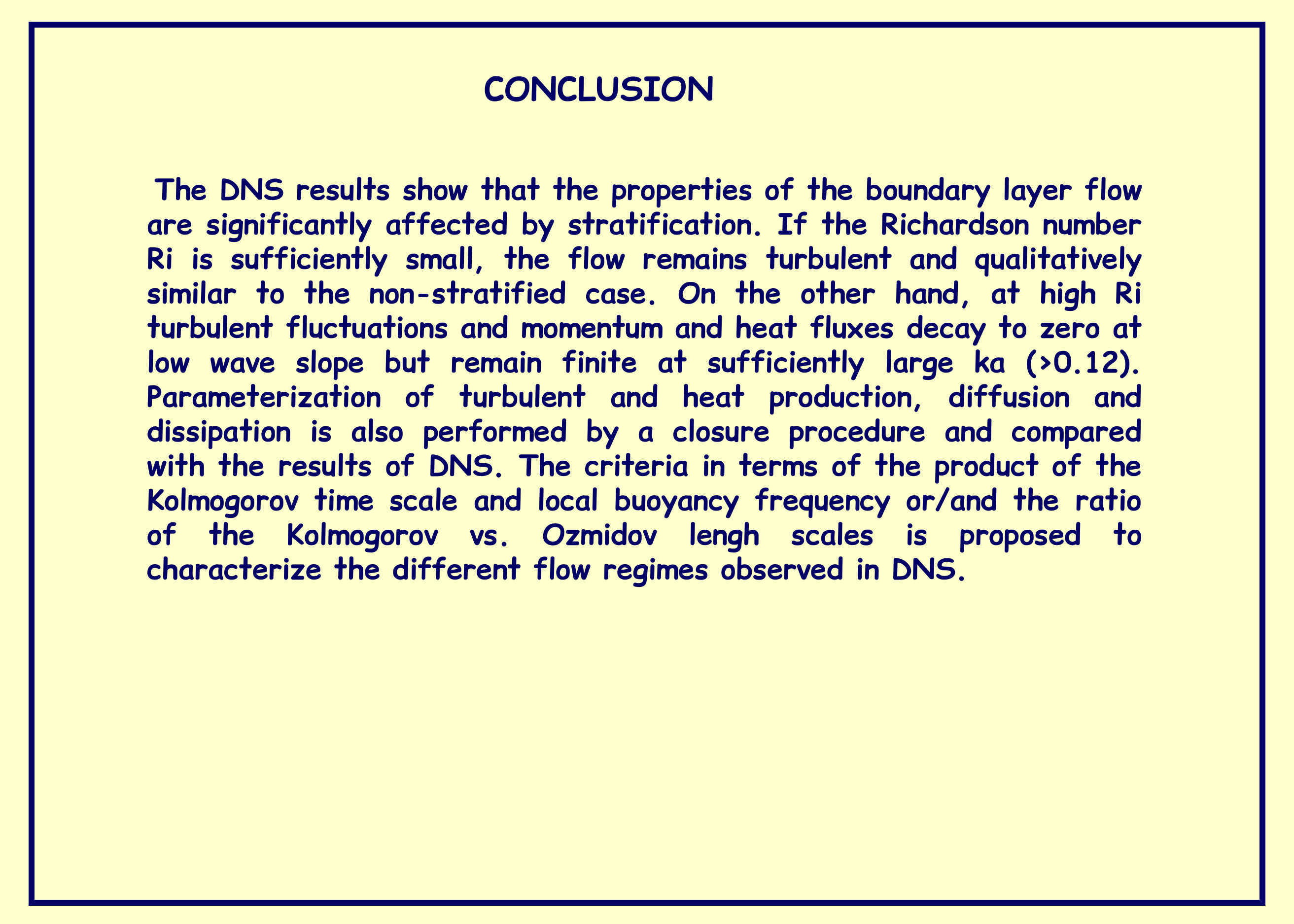

CONCLUSION
 The DNS results show that the properties of the boundary layer flow are significantly affected by stratification. If the Richardson number Ri is sufficiently small, the flow remains turbulent and qualitatively similar to the non-stratified case. On the other hand, at high Ri turbulent fluctuations and momentum and heat fluxes decay to zero at low wave slope but remain finite at sufficiently large ka (>0.12). Parameterization of turbulent and heat production, diffusion and dissipation is also performed by a closure procedure and compared with the results of DNS. The criteria in terms of the product of the Kolmogorov time scale and local buoyancy frequency or/and the ratio of the Kolmogorov vs. Ozmidov lengh scales is proposed to characterize the different flow regimes observed in DNS.